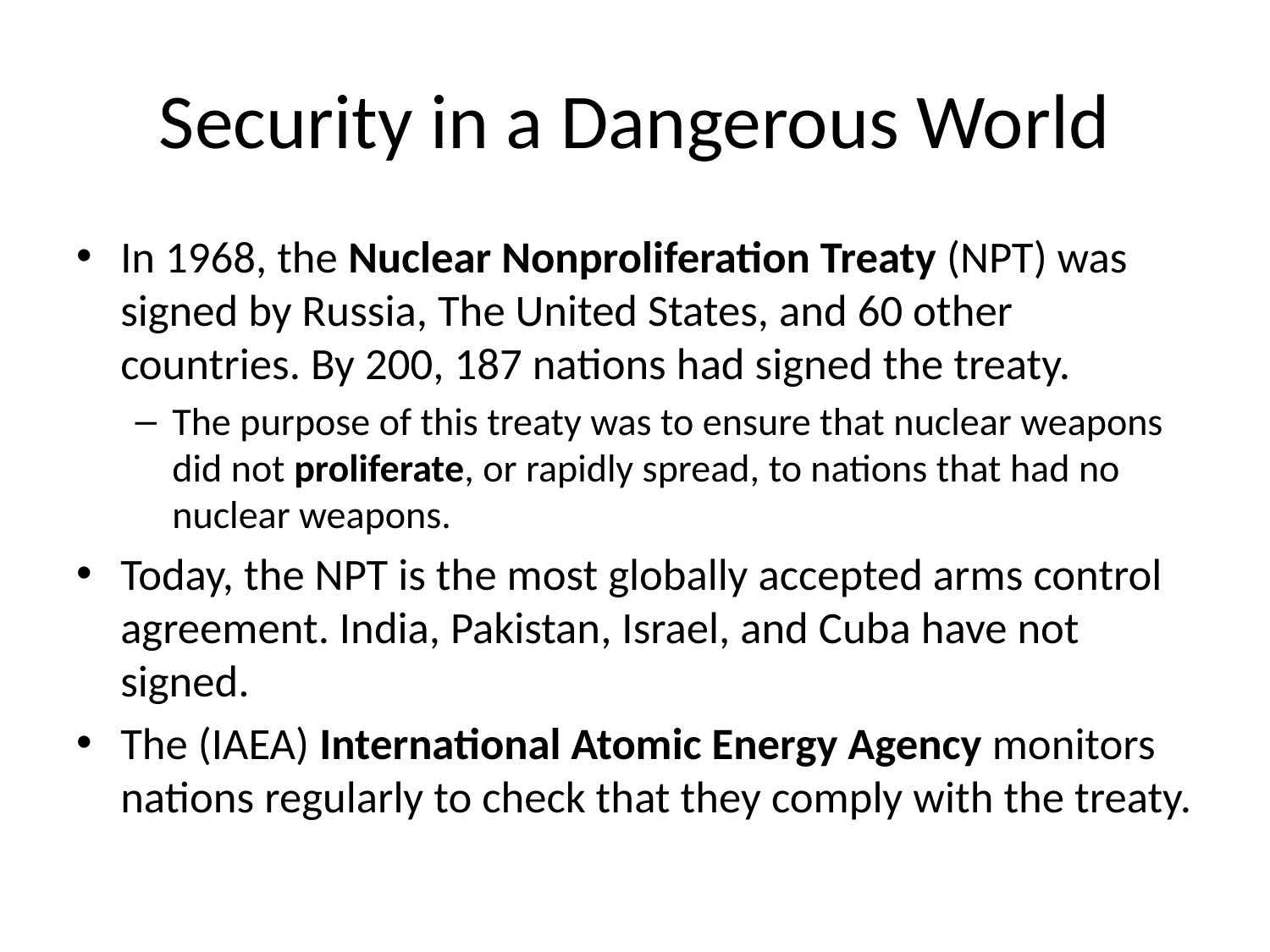

# Security in a Dangerous World
In 1968, the Nuclear Nonproliferation Treaty (NPT) was signed by Russia, The United States, and 60 other countries. By 200, 187 nations had signed the treaty.
The purpose of this treaty was to ensure that nuclear weapons did not proliferate, or rapidly spread, to nations that had no nuclear weapons.
Today, the NPT is the most globally accepted arms control agreement. India, Pakistan, Israel, and Cuba have not signed.
The (IAEA) International Atomic Energy Agency monitors nations regularly to check that they comply with the treaty.